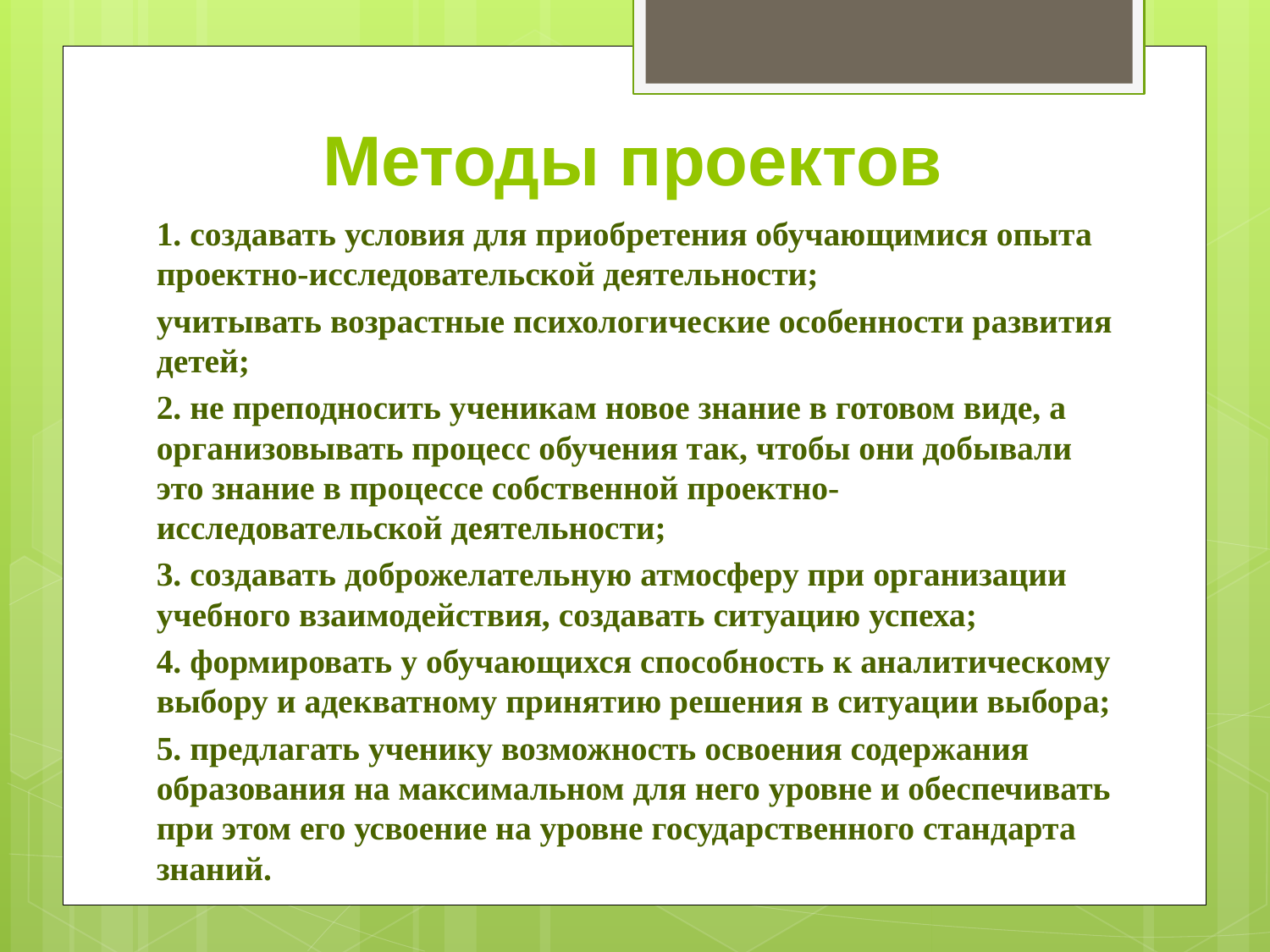

# Методы проектов
1. создавать условия для приобретения обучающимися опыта проектно-исследовательской деятельности;
учитывать возрастные психологические особенности развития детей;
2. не преподносить ученикам новое знание в готовом виде, а организовывать процесс обучения так, чтобы они добывали это знание в процессе собственной проектно-исследовательской деятельности;
3. создавать доброжелательную атмосферу при организации учебного взаимодействия, создавать ситуацию успеха;
4. формировать у обучающихся способность к аналитическому выбору и адекватному принятию решения в ситуации выбора;
5. предлагать ученику возможность освоения содержания образования на максимальном для него уровне и обеспечивать при этом его усвоение на уровне государственного стандарта знаний.